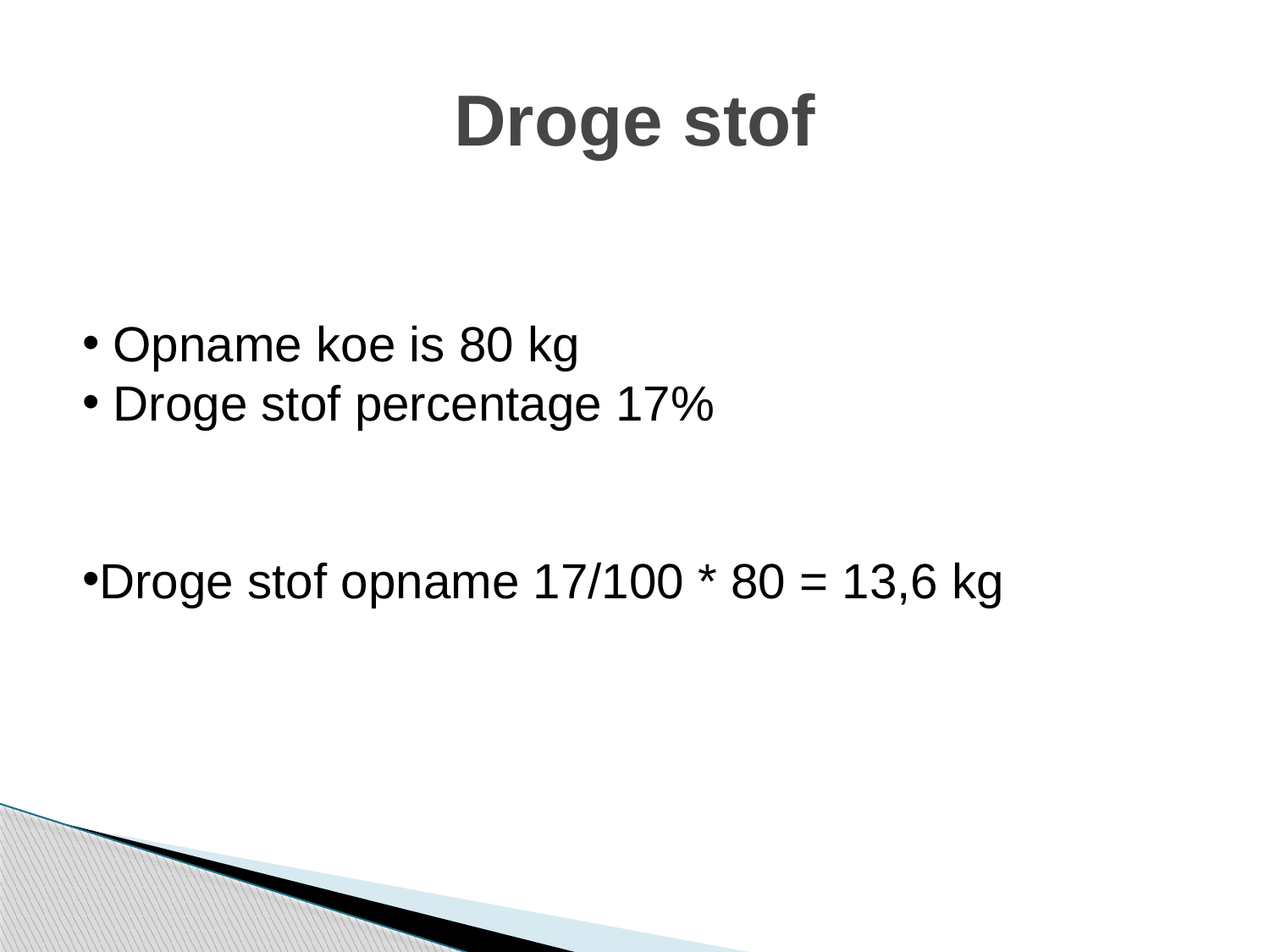

# Droge stof
 Opname koe is 80 kg
 Droge stof percentage 17%

Droge stof opname 17/100 * 80 = 13,6 kg